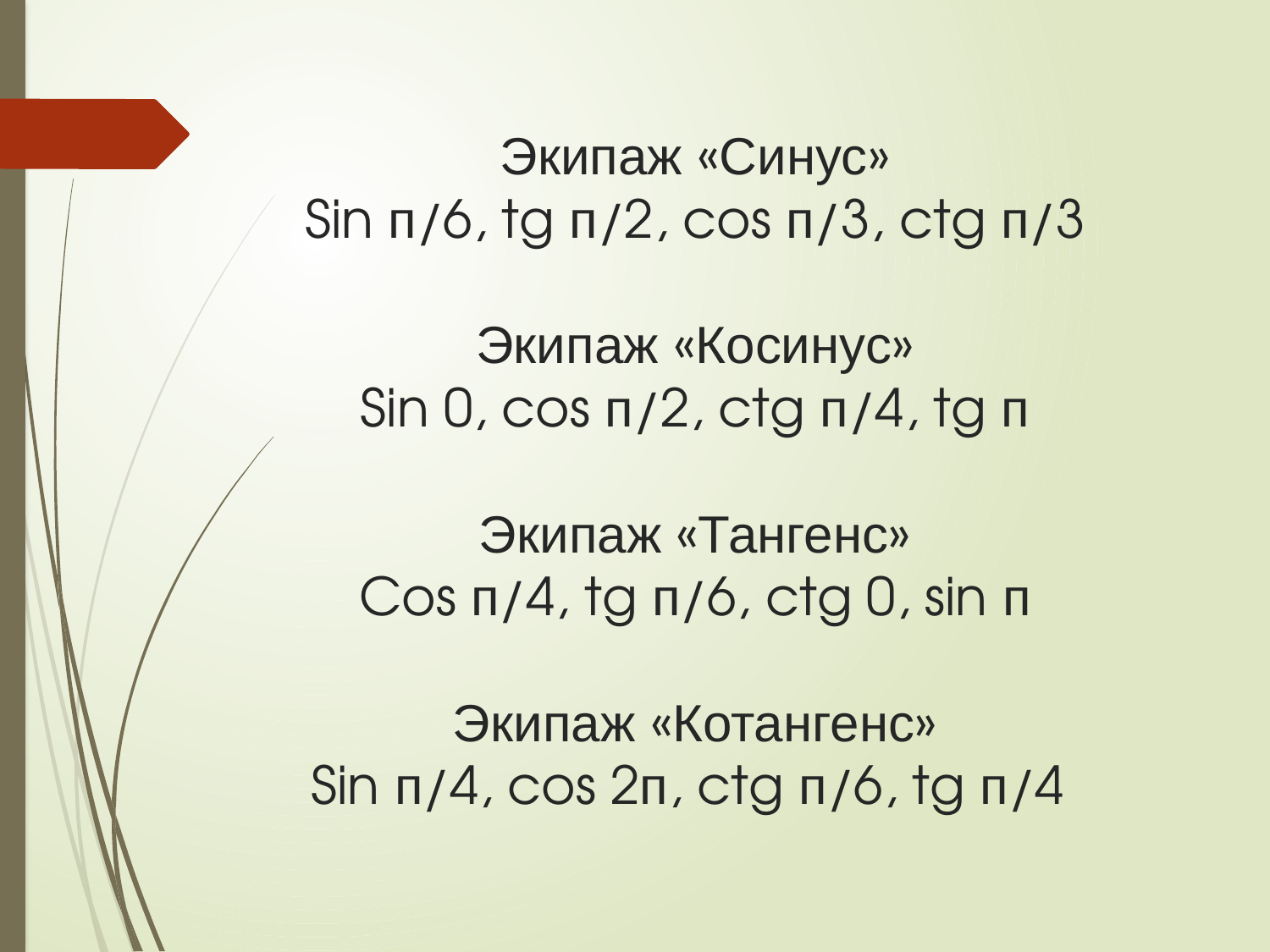

# Экипаж «Синус» Sin п/6, tg п/2, cos п/3, ctg п/3 Экипаж «Косинус» Sin 0, cos п/2, ctg п/4, tg п Экипаж «Тангенс» Cos п/4, tg п/6, ctg 0, sin п Экипаж «Котангенс» Sin п/4, cos 2п, ctg п/6, tg п/4